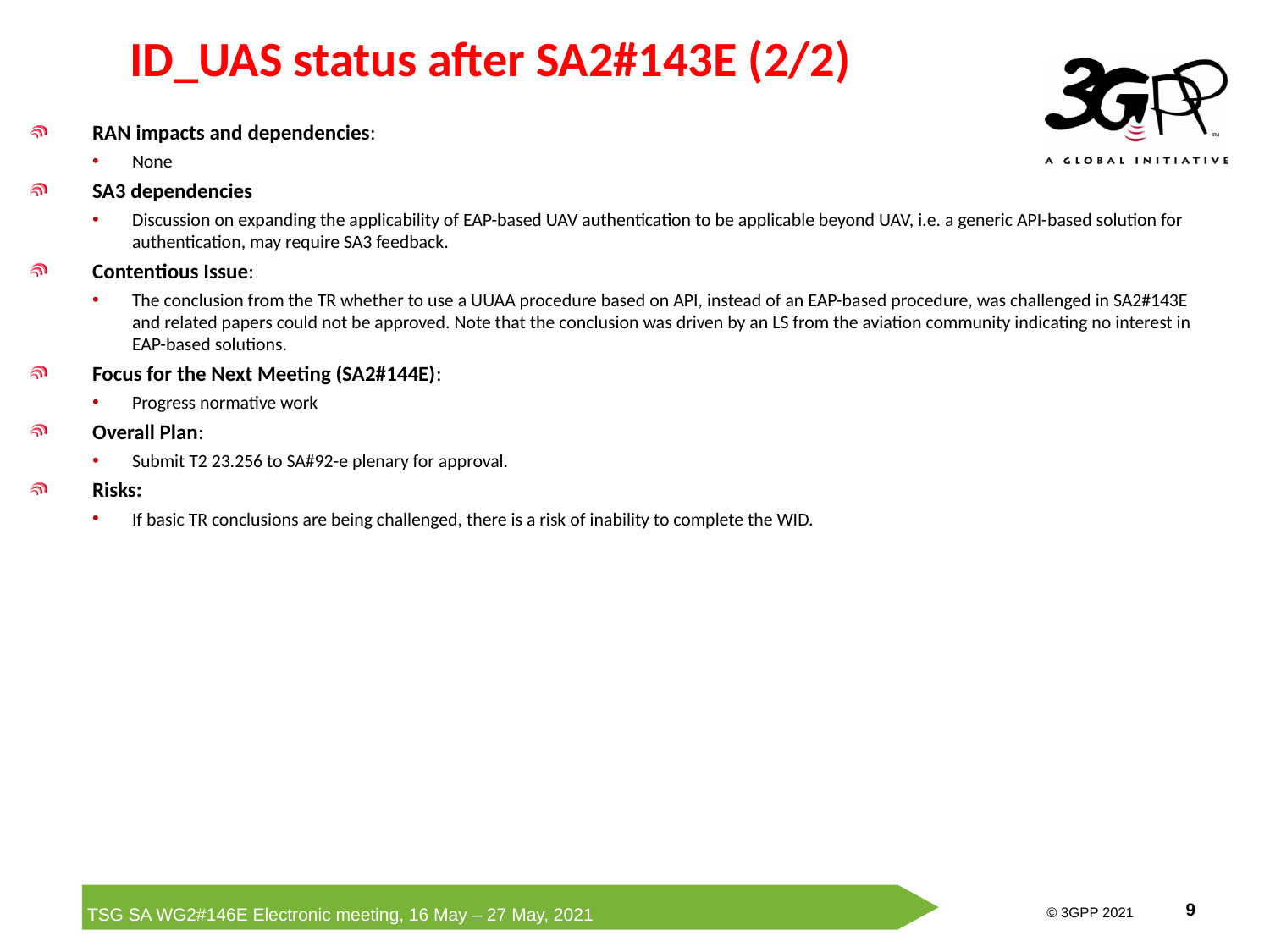

# ID_UAS status after SA2#143E (2/2)
RAN impacts and dependencies:
None
SA3 dependencies
Discussion on expanding the applicability of EAP-based UAV authentication to be applicable beyond UAV, i.e. a generic API-based solution for authentication, may require SA3 feedback.
Contentious Issue:
The conclusion from the TR whether to use a UUAA procedure based on API, instead of an EAP-based procedure, was challenged in SA2#143E and related papers could not be approved. Note that the conclusion was driven by an LS from the aviation community indicating no interest in EAP-based solutions.
Focus for the Next Meeting (SA2#144E):
Progress normative work
Overall Plan:
Submit T2 23.256 to SA#92-e plenary for approval.
Risks:
If basic TR conclusions are being challenged, there is a risk of inability to complete the WID.